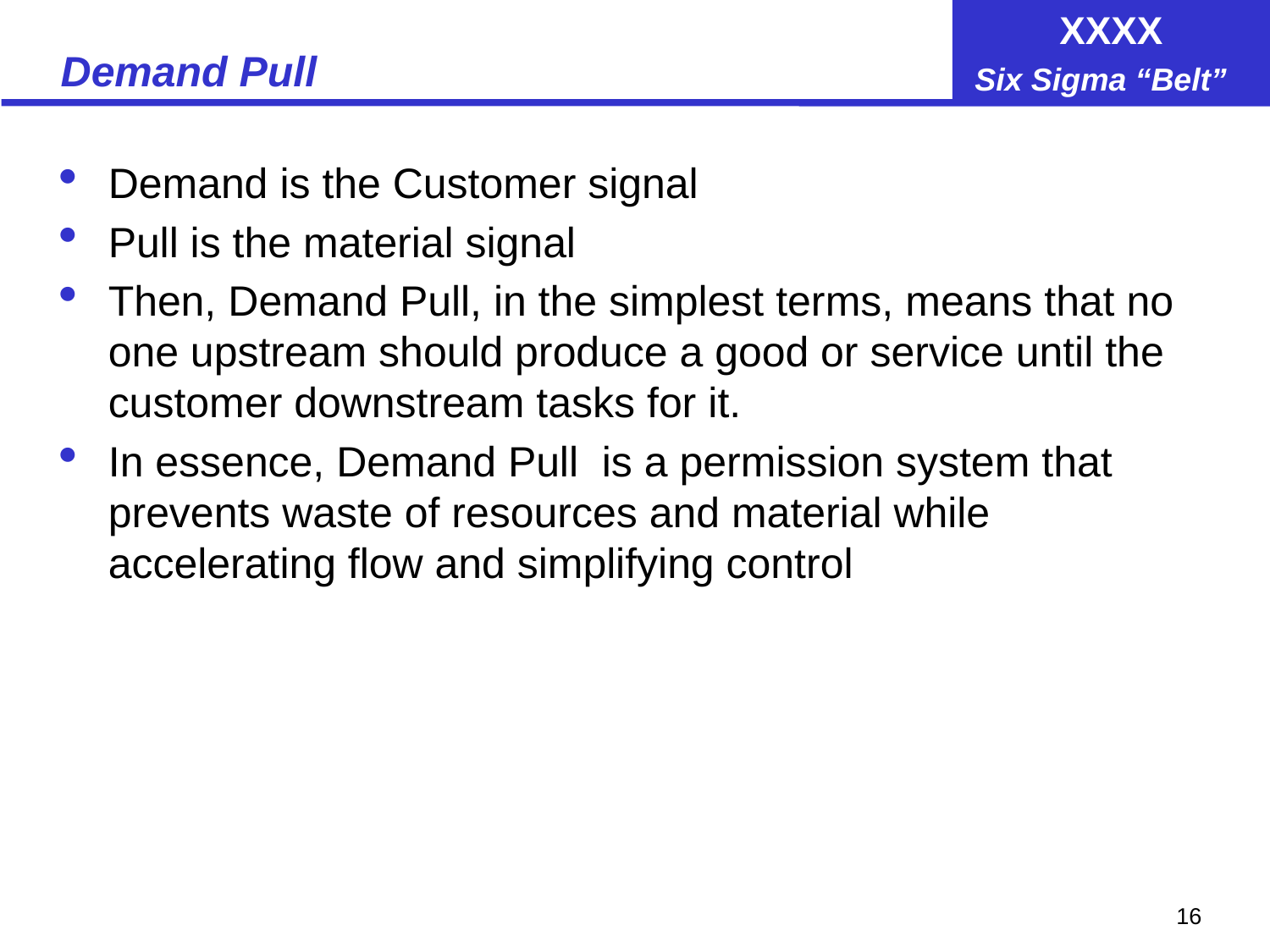

# Demand Pull
Demand is the Customer signal
Pull is the material signal
Then, Demand Pull, in the simplest terms, means that no one upstream should produce a good or service until the customer downstream tasks for it.
In essence, Demand Pull  is a permission system that prevents waste of resources and material while accelerating flow and simplifying control